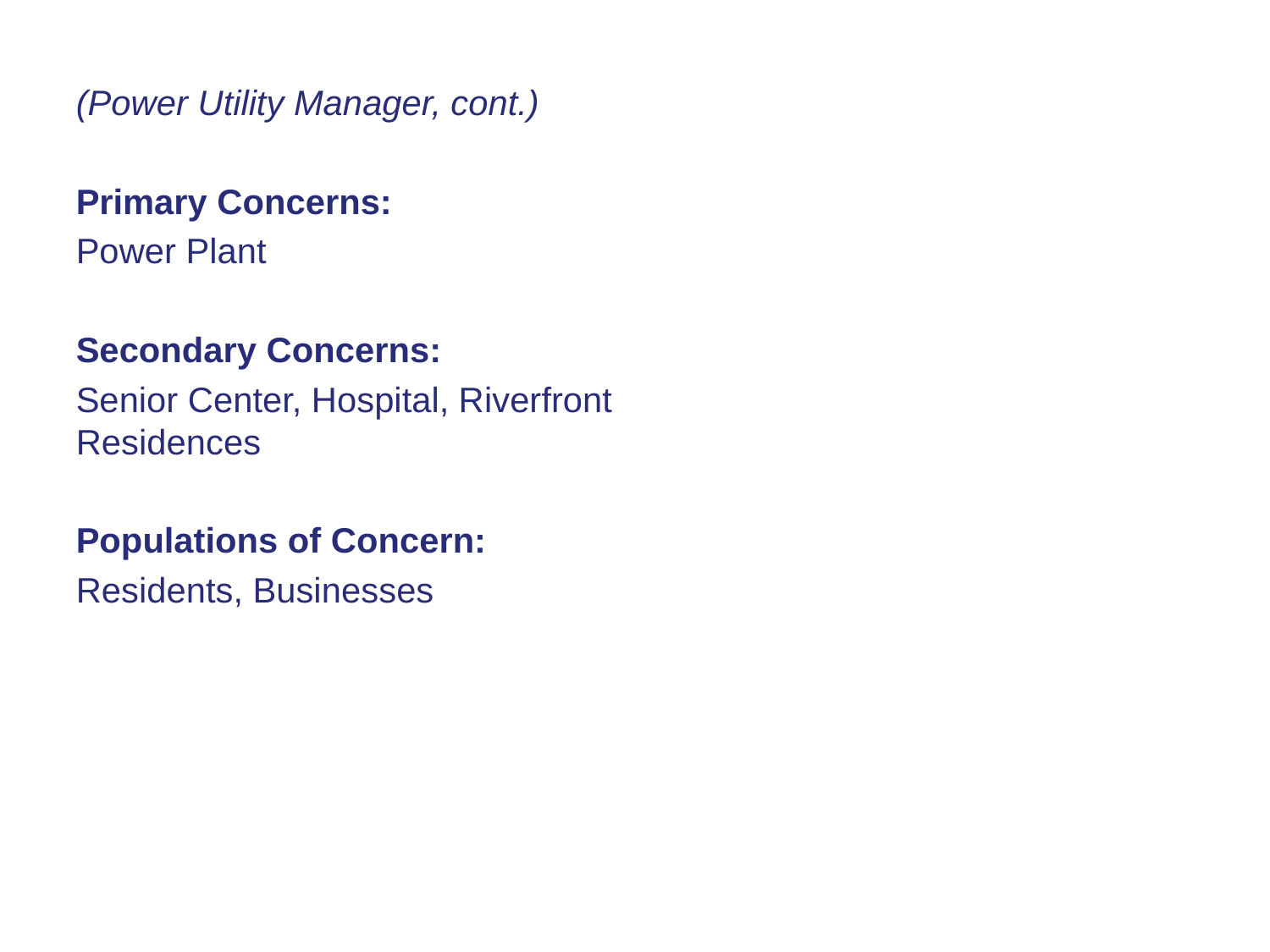

(Power Utility Manager, cont.)

Primary Concerns:
Power Plant

Secondary Concerns:
Senior Center, Hospital, Riverfront Residences

Populations of Concern:
Residents, Businesses